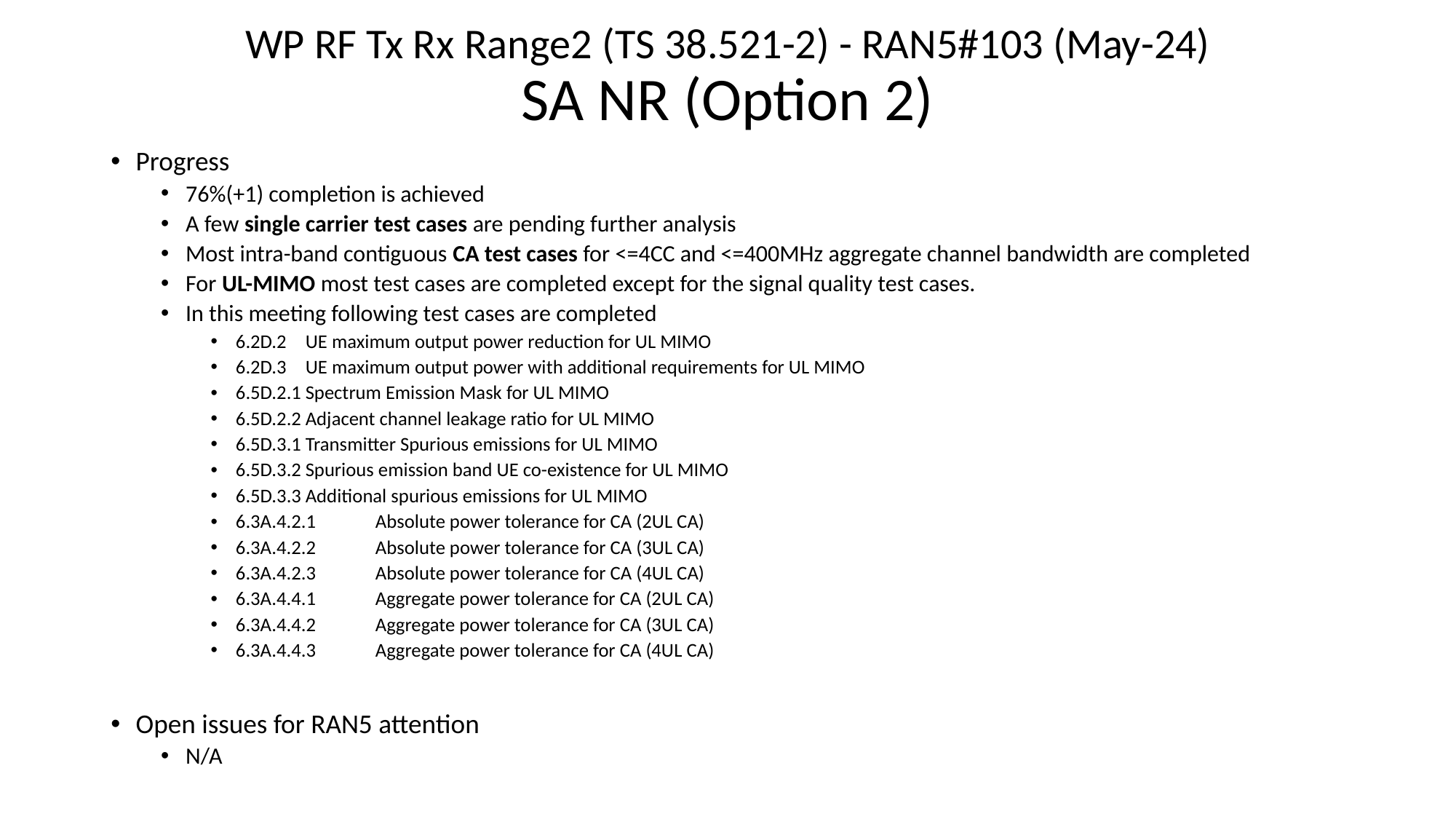

# WP RF Tx Rx Range2 (TS 38.521-2) - RAN5#103 (May-24) SA NR (Option 2)
Progress
76%(+1) completion is achieved
A few single carrier test cases are pending further analysis
Most intra-band contiguous CA test cases for <=4CC and <=400MHz aggregate channel bandwidth are completed
For UL-MIMO most test cases are completed except for the signal quality test cases.
In this meeting following test cases are completed
6.2D.2	UE maximum output power reduction for UL MIMO
6.2D.3	UE maximum output power with additional requirements for UL MIMO
6.5D.2.1	Spectrum Emission Mask for UL MIMO
6.5D.2.2	Adjacent channel leakage ratio for UL MIMO
6.5D.3.1	Transmitter Spurious emissions for UL MIMO
6.5D.3.2	Spurious emission band UE co-existence for UL MIMO
6.5D.3.3	Additional spurious emissions for UL MIMO
6.3A.4.2.1	Absolute power tolerance for CA (2UL CA)
6.3A.4.2.2	Absolute power tolerance for CA (3UL CA)
6.3A.4.2.3	Absolute power tolerance for CA (4UL CA)
6.3A.4.4.1	Aggregate power tolerance for CA (2UL CA)
6.3A.4.4.2	Aggregate power tolerance for CA (3UL CA)
6.3A.4.4.3	Aggregate power tolerance for CA (4UL CA)

Open issues for RAN5 attention
N/A